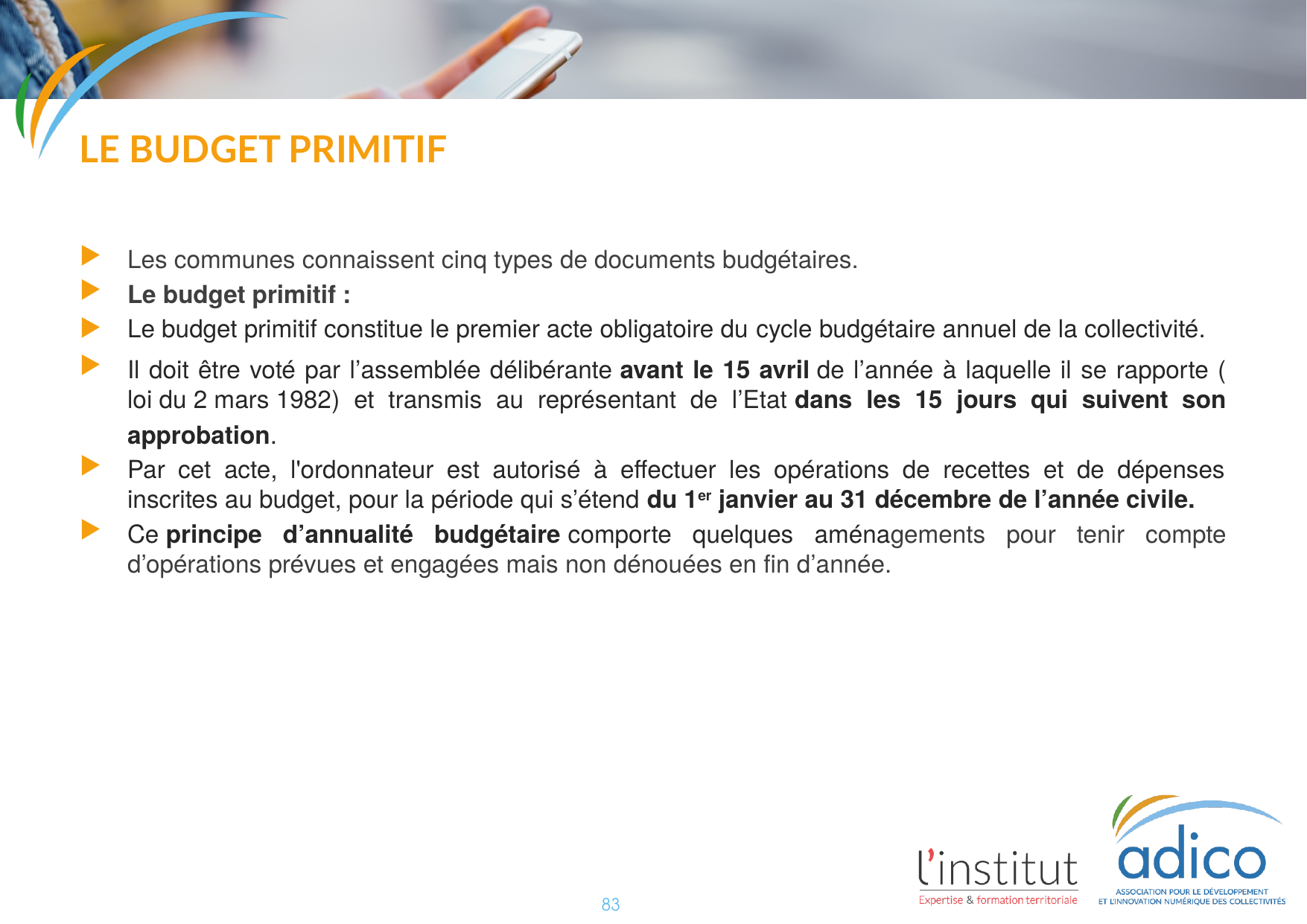

# Le budget primitif
Les communes connaissent cinq types de documents budgétaires.
Le budget primitif :
Le budget primitif constitue le premier acte obligatoire du cycle budgétaire annuel de la collectivité.
Il doit être voté par l’assemblée délibérante avant le 15 avril de l’année à laquelle il se rapporte (loi du 2 mars 1982) et transmis au représentant de l’Etat dans les 15 jours qui suivent son approbation.
Par cet acte, l'ordonnateur est autorisé à effectuer les opérations de recettes et de dépenses inscrites au budget, pour la période qui s’étend du 1er janvier au 31 décembre de l’année civile.
Ce principe d’annualité budgétaire comporte quelques aménagements pour tenir compte d’opérations prévues et engagées mais non dénouées en fin d’année.